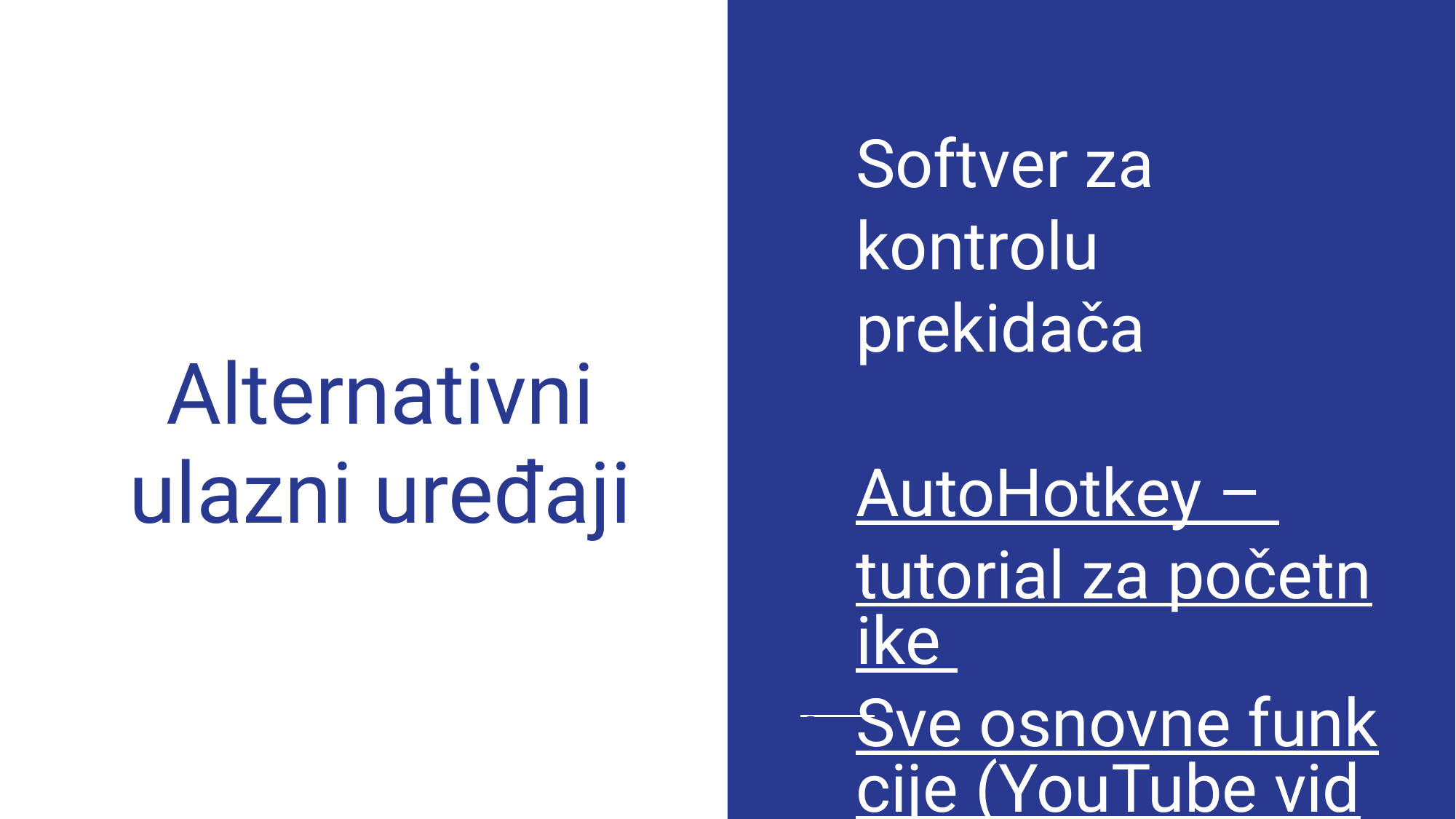

Softver za kontrolu prekidača

AutoHotkey – tutorial za početnike
Sve osnovne funkcije (YouTube video)
# Alternativni ulazni uređaji